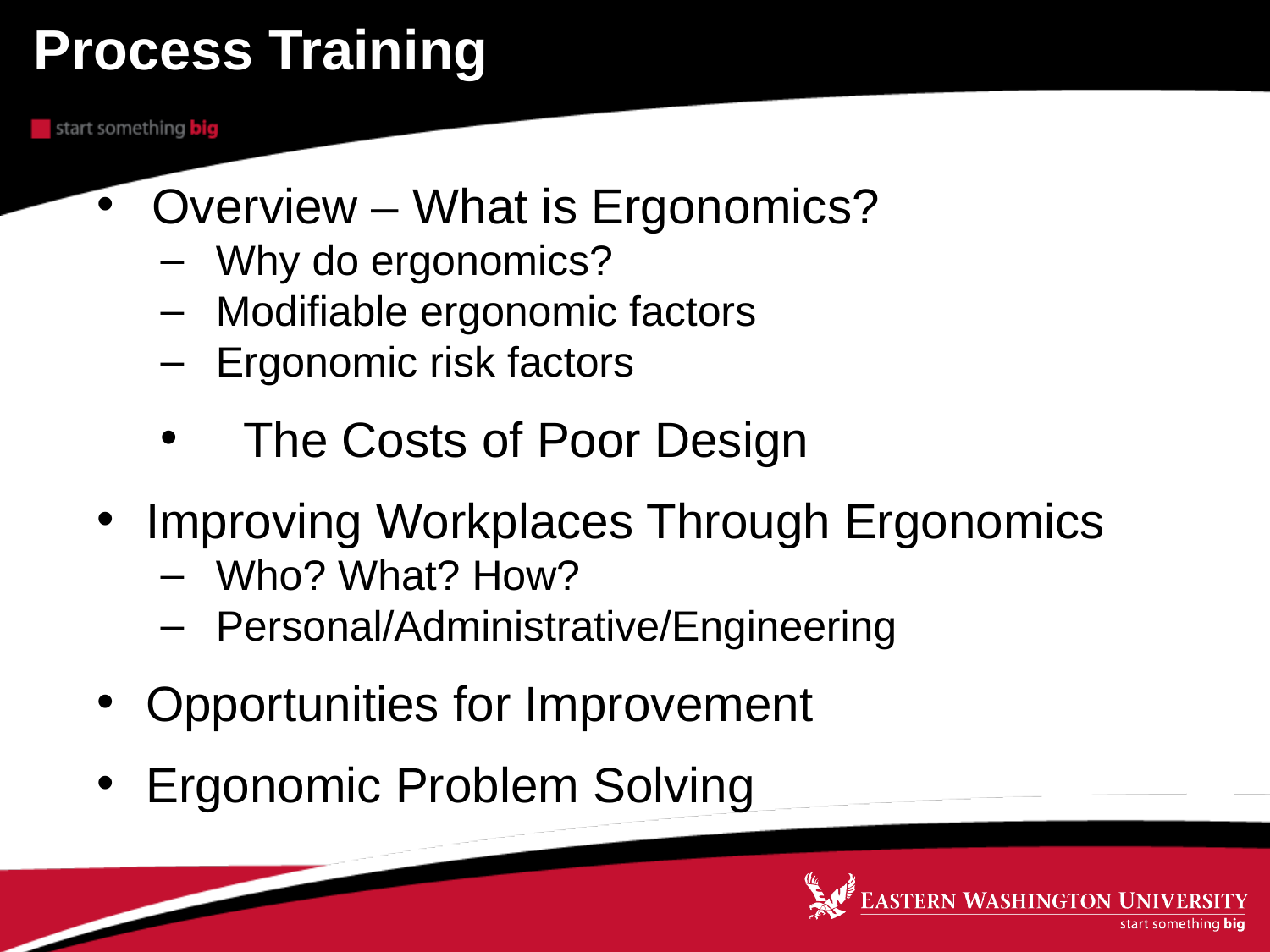

# Process Training
Overview – What is Ergonomics?
Why do ergonomics?
Modifiable ergonomic factors
Ergonomic risk factors

  The Costs of Poor Design

Improving Workplaces Through Ergonomics
Who? What? How?
Personal/Administrative/Engineering

Opportunities for Improvement

Ergonomic Problem Solving